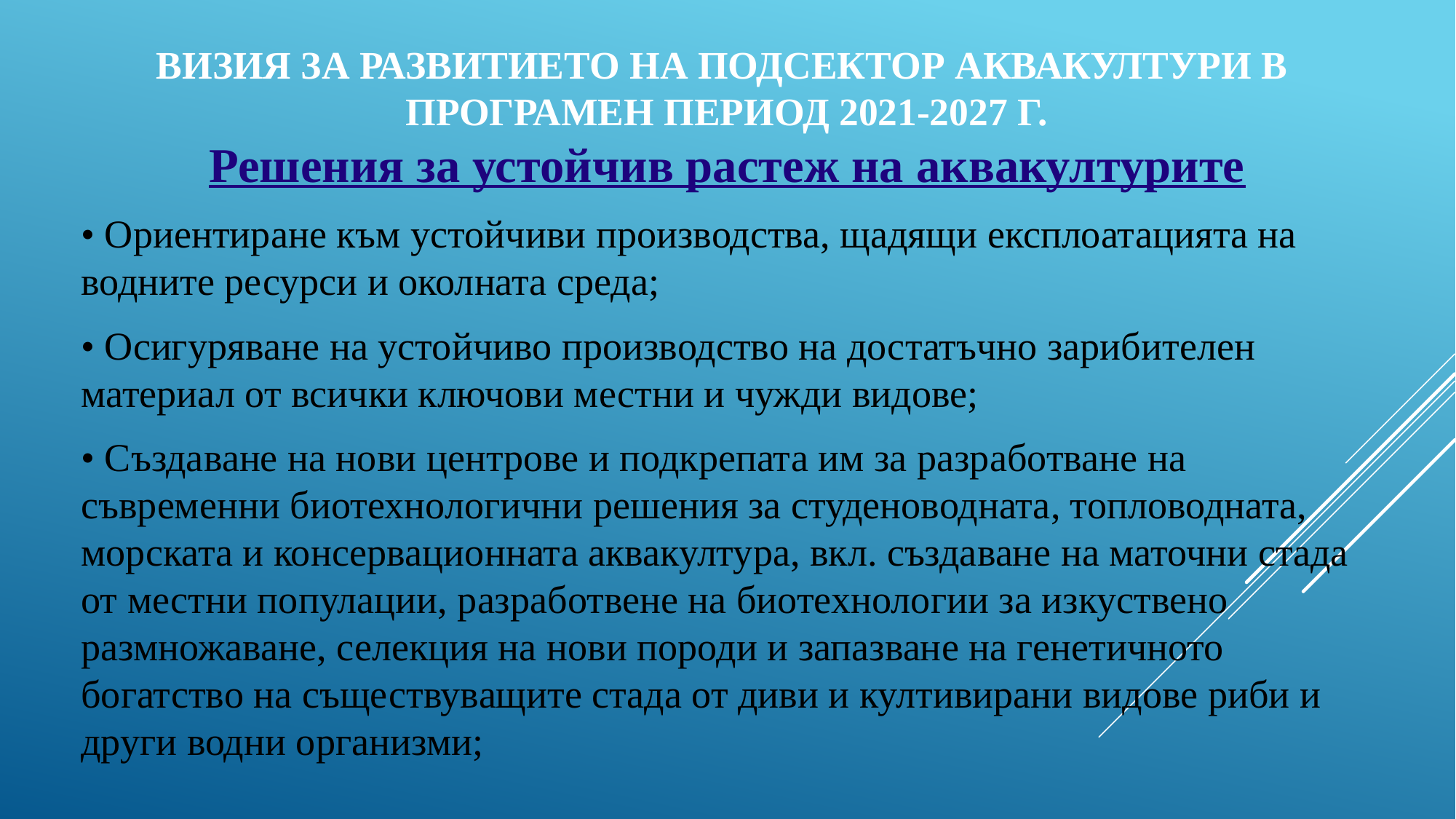

# ВИЗИЯ ЗА РАЗВИТИЕТО НА ПОДСЕКТОР АКВАКУЛТУРИ В  ПРОГРАМЕН ПЕРИОД 2021-2027 г.
Решения за устойчив растеж на аквакултурите
• Ориентиране към устойчиви производства, щадящи експлоатацията на водните ресурси и околната среда;
• Осигуряване на устойчиво производство на достатъчно зарибителен материал от всички ключови местни и чужди видове;
• Създаване на нови центрове и подкрепата им за разработване на съвременни биотехнологични решения за студеноводната, топловодната, морската и консервационната аквакултура, вкл. създаване на маточни стада от местни популации, разработвене на биотехнологии за изкуствено размножаване, селекция на нови породи и запазване на генетичното богатство на съществуващите стада от диви и култивирани видове риби и други водни организми;